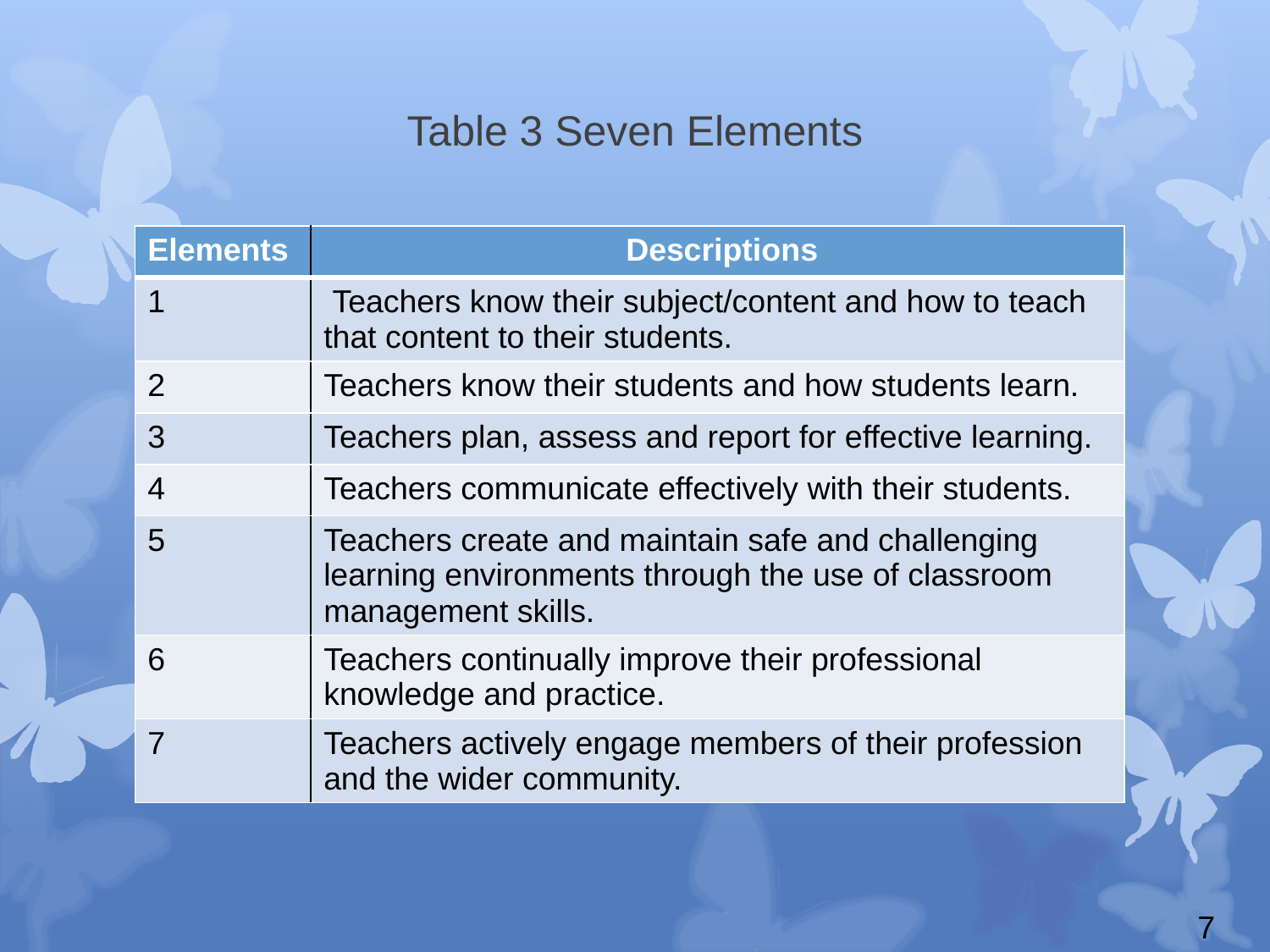

# Table 3 Seven Elements
| Elements | Descriptions |
| --- | --- |
| 1 | Teachers know their subject/content and how to teach that content to their students. |
| 2 | Teachers know their students and how students learn. |
| 3 | Teachers plan, assess and report for effective learning. |
| 4 | Teachers communicate effectively with their students. |
| 5 | Teachers create and maintain safe and challenging learning environments through the use of classroom management skills. |
| 6 | Teachers continually improve their professional knowledge and practice. |
| 7 | Teachers actively engage members of their profession and the wider community. |
7